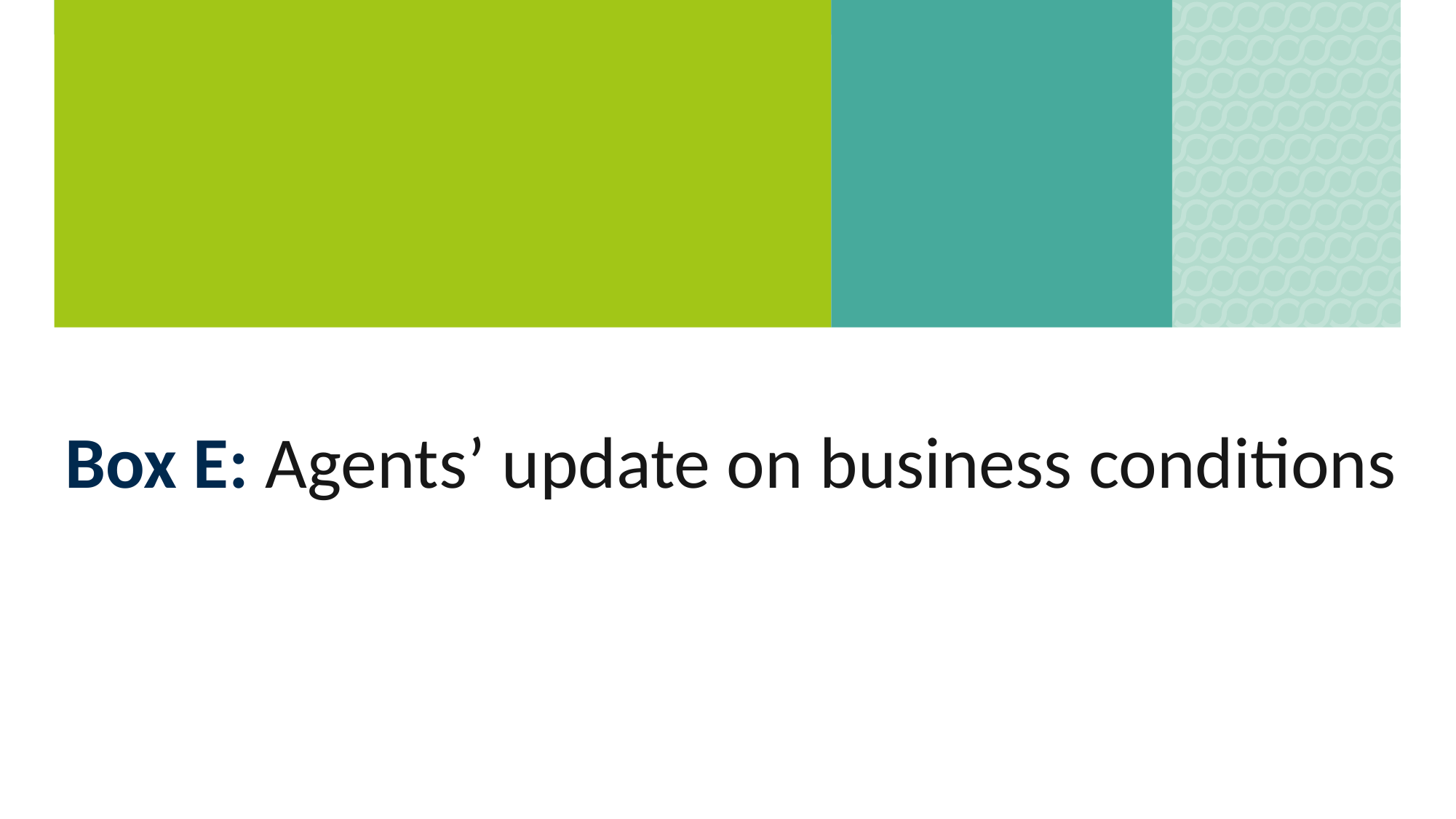

# Box E: Agents’ update on business conditions